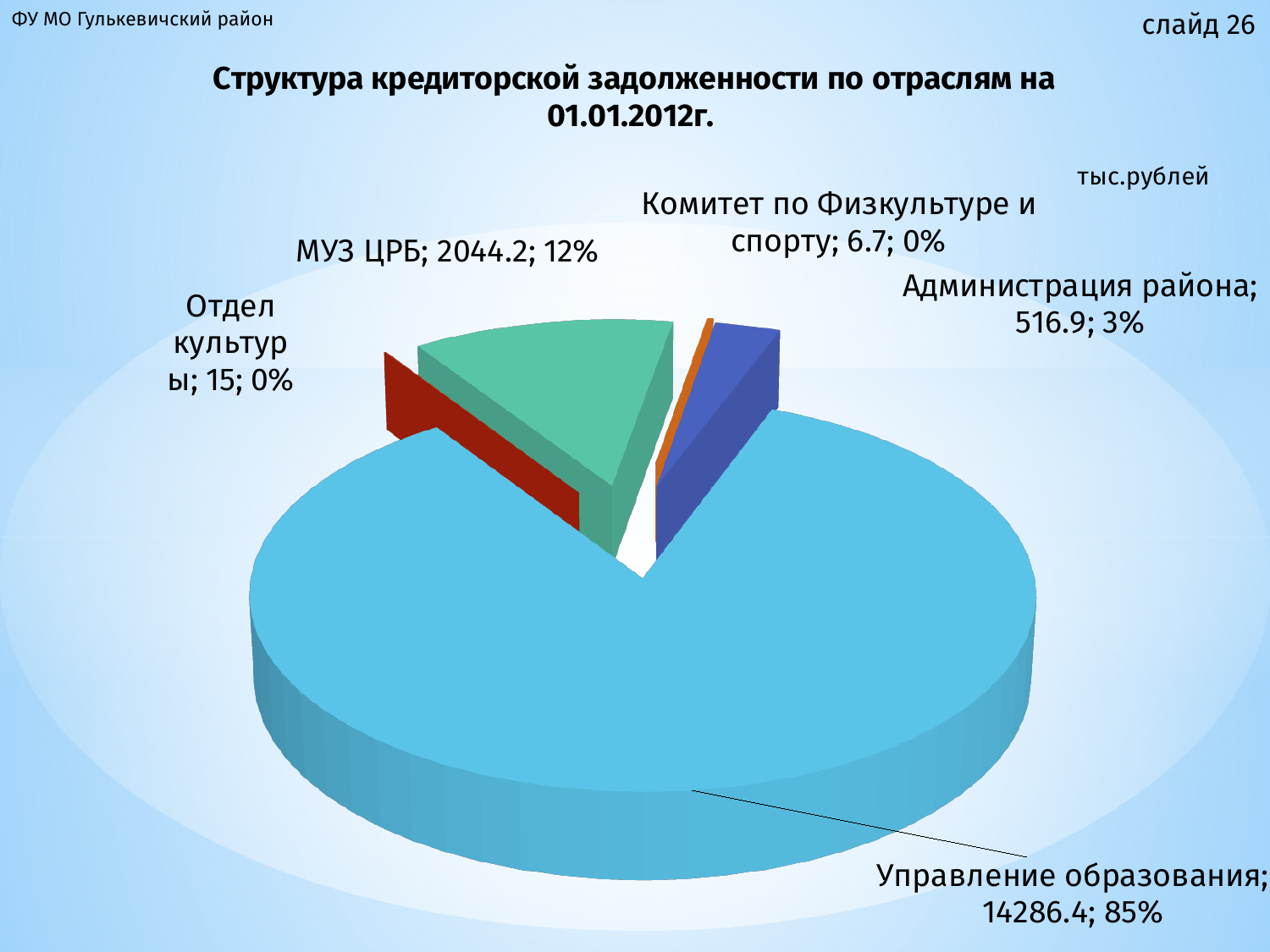

ФУ МО Гулькевичский район
слайд 26

[unsupported chart]